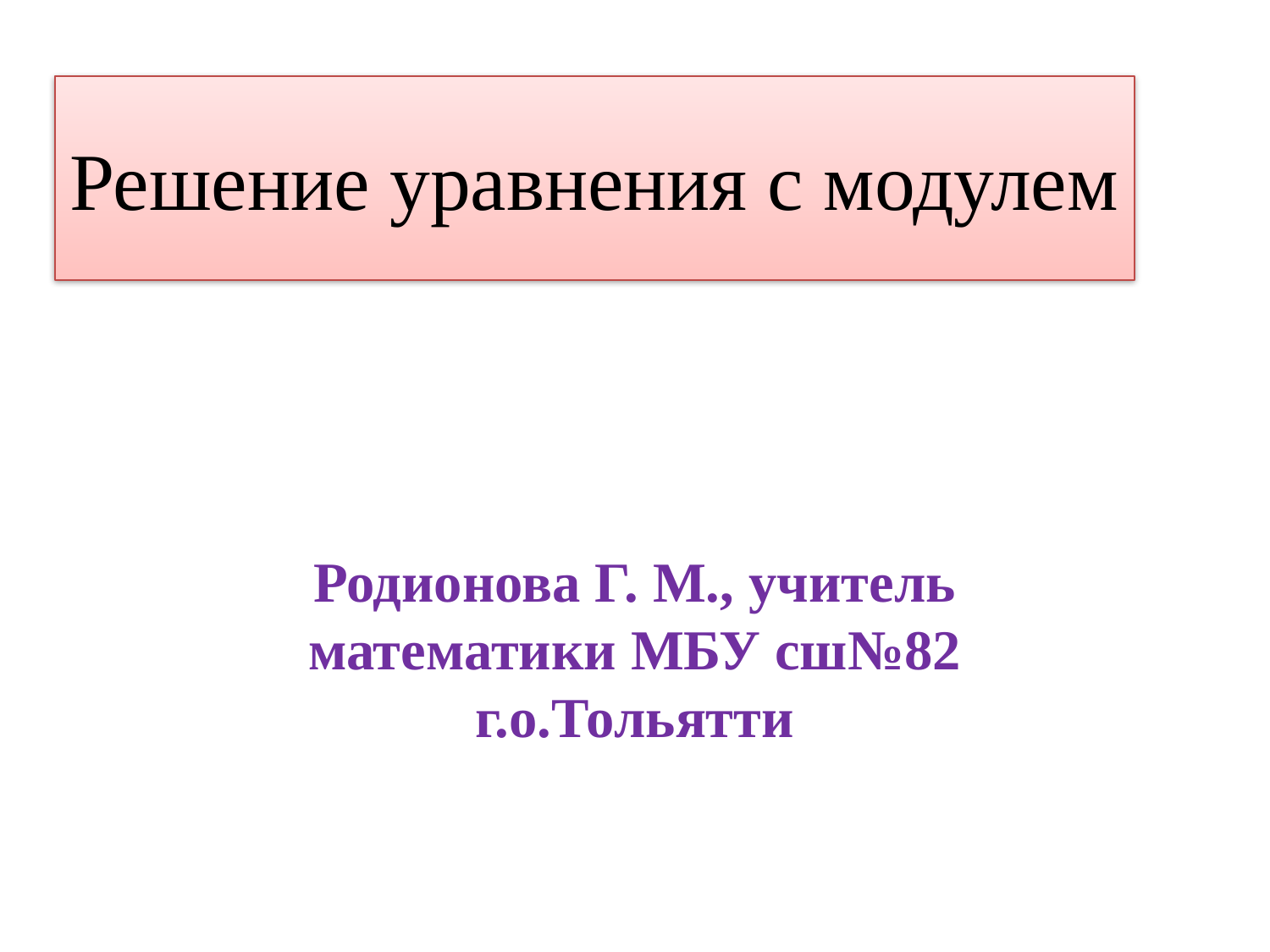

# Решение уравнения с модулем
Родионова Г. М., учитель математики МБУ сш№82 г.о.Тольятти